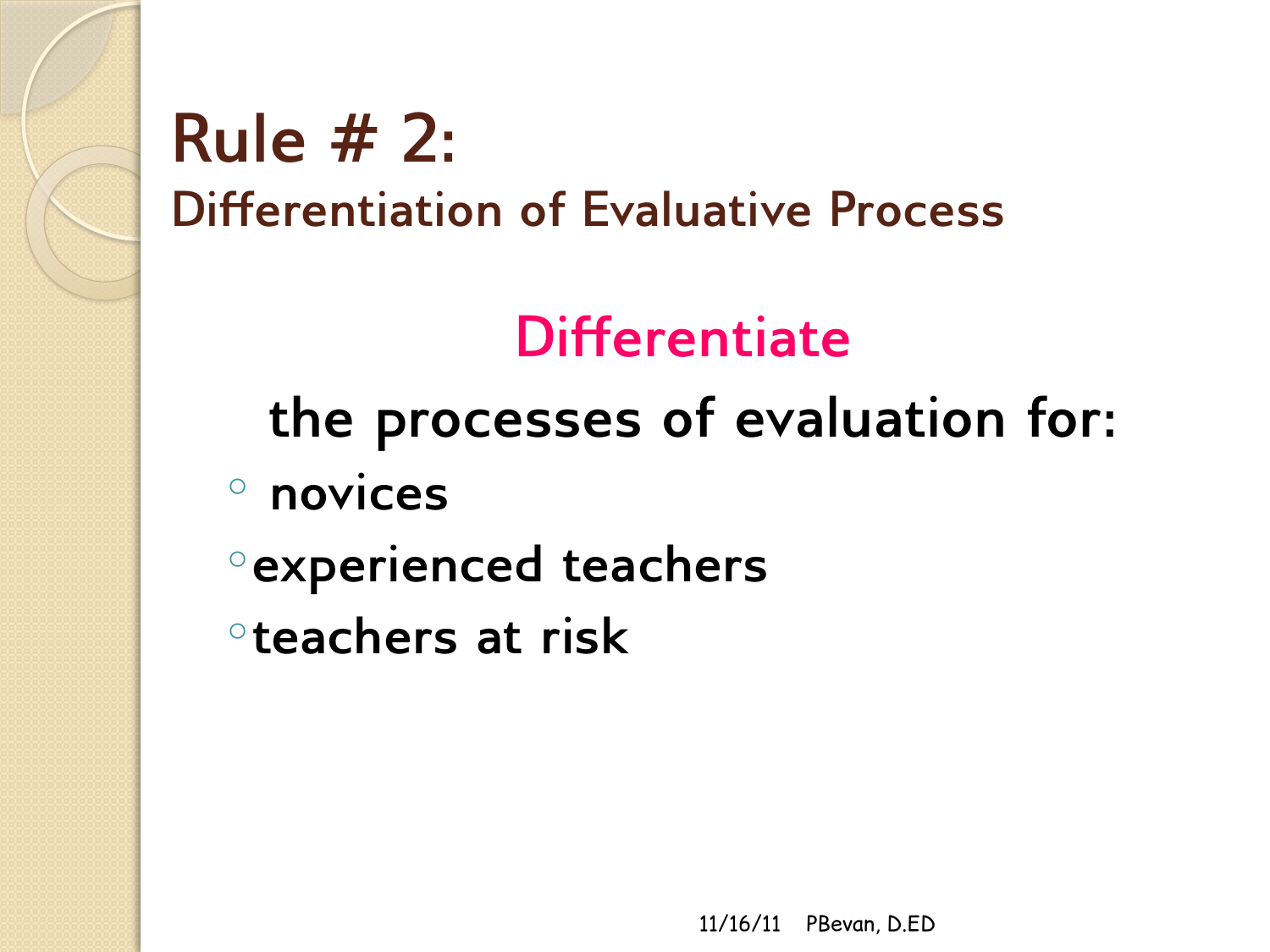

# Rule # 2: Differentiation of Evaluative Process

Differentiate
the processes of evaluation for:
 novices
experienced teachers
teachers at risk
11/16/11
PBevan, D.ED